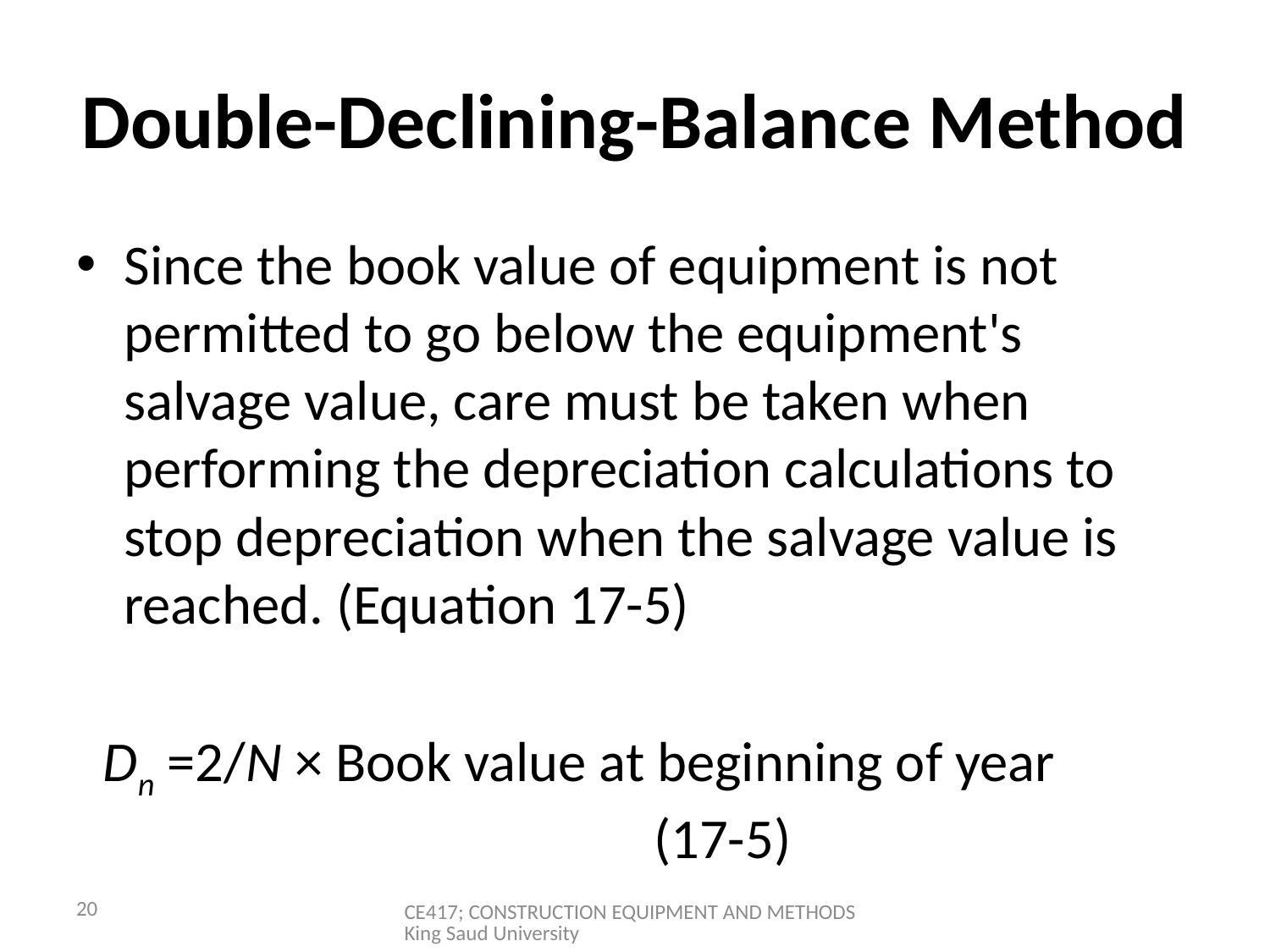

# Double-Declining-Balance Method
Since the book value of equipment is not permitted to go below the equipment's salvage value, care must be taken when performing the depreciation calculations to stop depreciation when the salvage value is reached. (Equation 17-5)

Dn =2/N × Book value at beginning of year 		(17-5)

20
CE417; CONSTRUCTION EQUIPMENT AND METHODS King Saud University